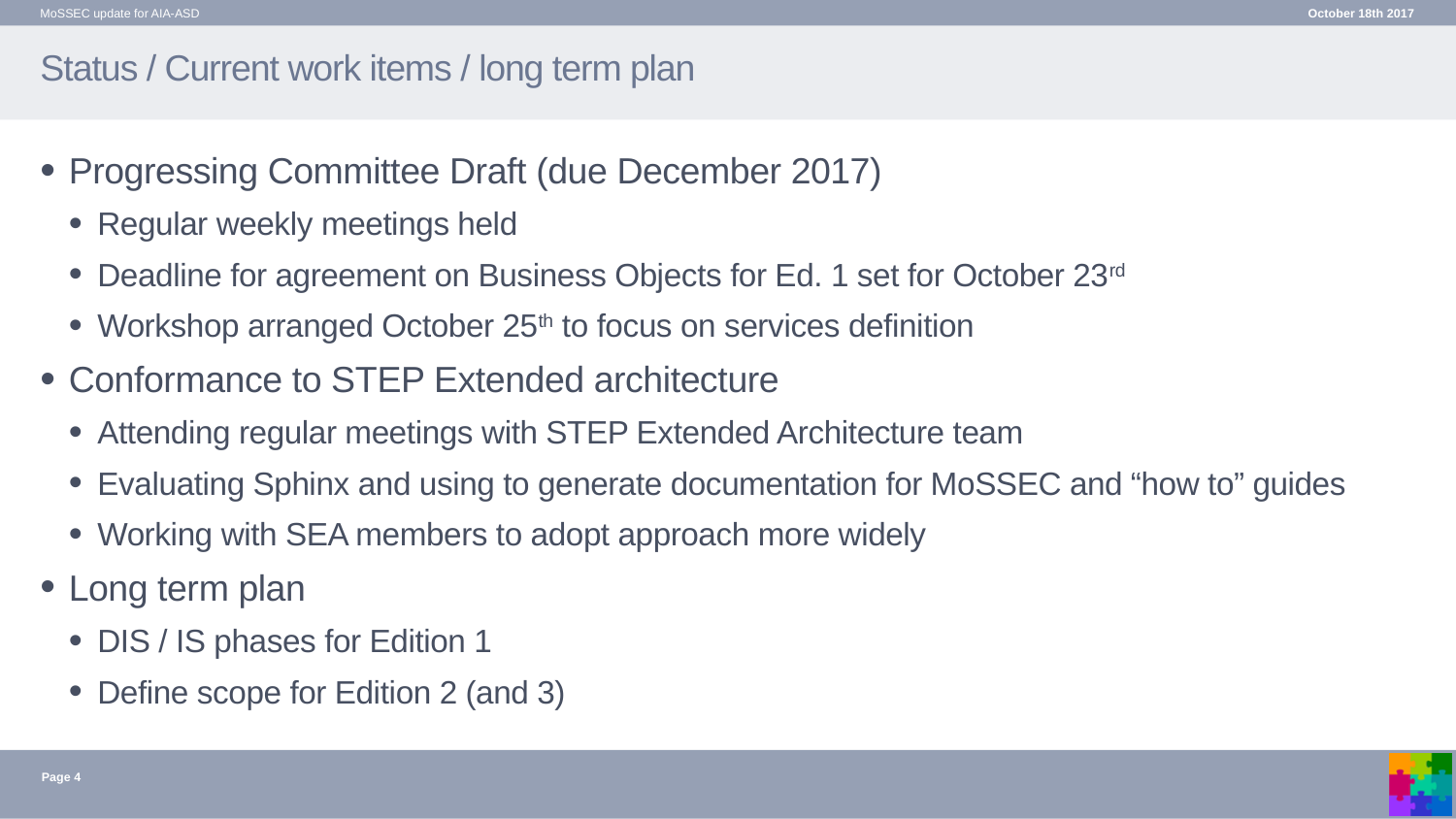

MoSSEC update for AIA-ASD
October 18th 2017
# Status / Current work items / long term plan
Progressing Committee Draft (due December 2017)
Regular weekly meetings held
Deadline for agreement on Business Objects for Ed. 1 set for October 23rd
Workshop arranged October 25th to focus on services definition
Conformance to STEP Extended architecture
Attending regular meetings with STEP Extended Architecture team
Evaluating Sphinx and using to generate documentation for MoSSEC and “how to” guides
Working with SEA members to adopt approach more widely
Long term plan
DIS / IS phases for Edition 1
Define scope for Edition 2 (and 3)

Page 4